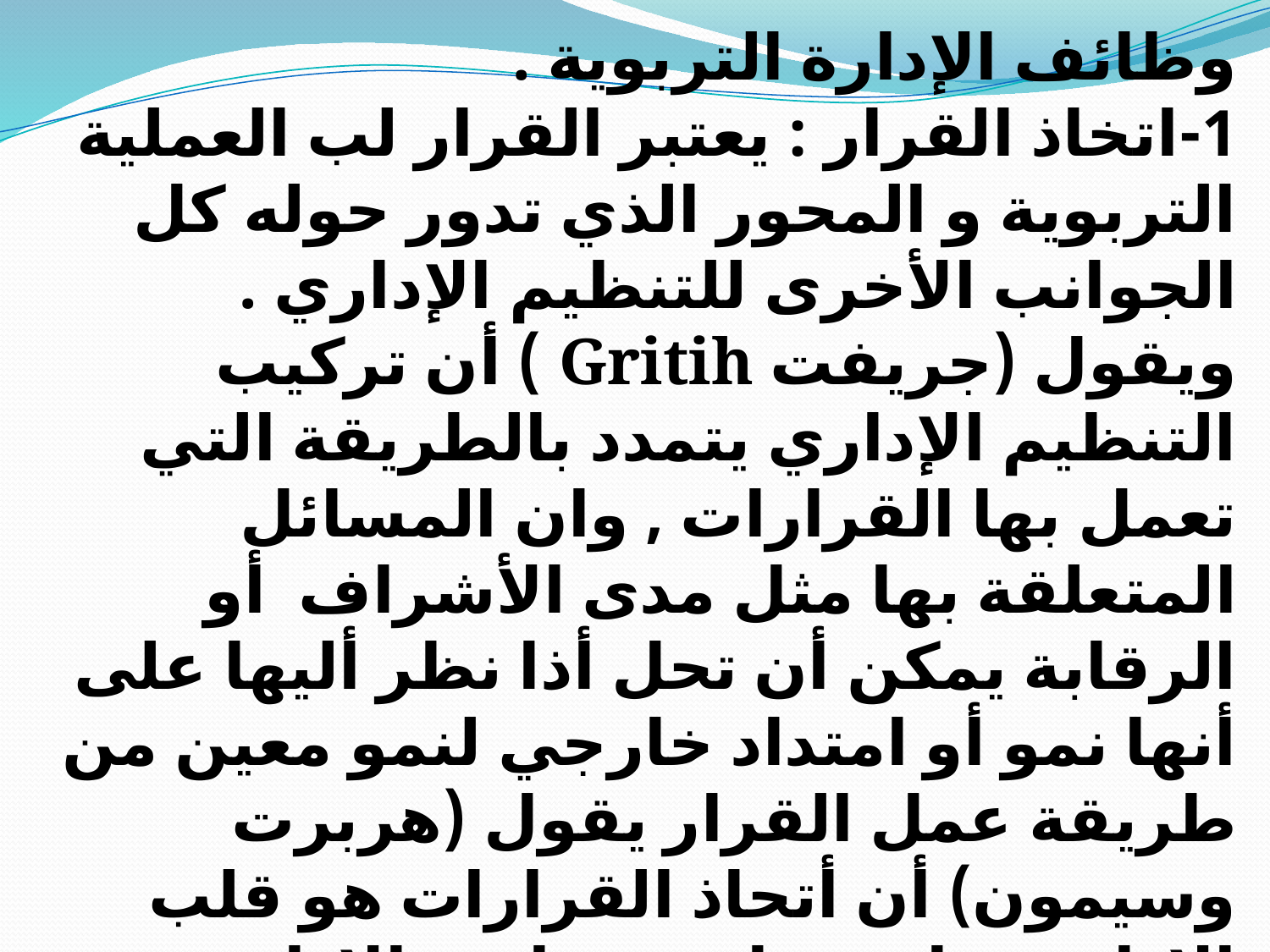

وظائف الإدارة التربوية .
1-اتخاذ القرار : يعتبر القرار لب العملية التربوية و المحور الذي تدور حوله كل الجوانب الأخرى للتنظيم الإداري . ويقول (جريفت Gritih ) أن تركيب التنظيم الإداري يتمدد بالطريقة التي تعمل بها القرارات , وان المسائل المتعلقة بها مثل مدى الأشراف  أو الرقابة يمكن أن تحل أذا نظر أليها على أنها نمو أو امتداد خارجي لنمو معين من طريقة عمل القرار يقول (هربرت وسيمون) أن أتحاذ القرارات هو قلب الإدارة , وان مفاهيم نظرية الإدارة يجب أن تكون مستمدة من منطق وسيكوجية الاختيار الإنساني .